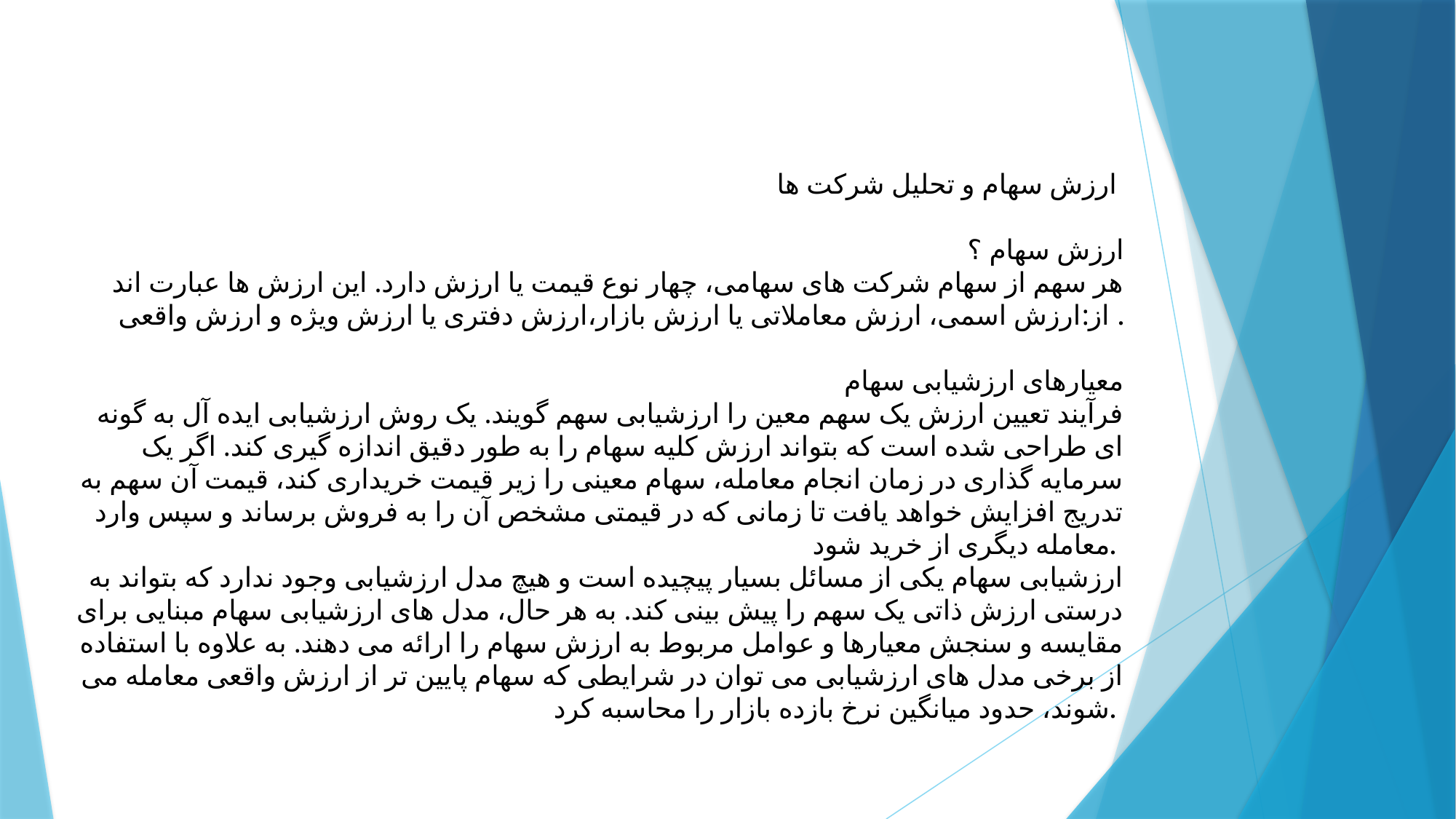

ارزش سهام و تحلیل شرکت ها

ارزش سهام ؟
هر سهم از سهام شرکت های سهامی، چهار نوع قیمت یا ارزش دارد. این ارزش ها عبارت اند از:ارزش اسمی، ارزش معاملاتی یا ارزش بازار،ارزش دفتری یا ارزش ویژه و ارزش واقعی .

معیارهای ارزشیابی سهام
فرآیند تعیین ارزش یک سهم معین را ارزشیابی سهم گویند. یک روش ارزشیابی ایده آل به گونه ای طراحی شده است که بتواند ارزش کلیه سهام را به طور دقیق اندازه گیری کند. اگر یک سرمایه گذاری در زمان انجام معامله، سهام معینی را زیر قیمت خریداری کند، قیمت آن سهم به تدریج افزایش خواهد یافت تا زمانی که در قیمتی مشخص آن را به فروش برساند و سپس وارد معامله دیگری از خرید شود.
ارزشیابی سهام یکی از مسائل بسیار پیچیده است و هیچ مدل ارزشیابی وجود ندارد که بتواند به درستی ارزش ذاتی یک سهم را پیش بینی کند. به هر حال، مدل های ارزشیابی سهام مبنایی برای مقایسه و سنجش معیارها و عوامل مربوط به ارزش سهام را ارائه می دهند. به علاوه با استفاده از برخی مدل های ارزشیابی می توان در شرایطی که سهام پایین تر از ارزش واقعی معامله می شوند، حدود میانگین نرخ بازده بازار را محاسبه کرد.